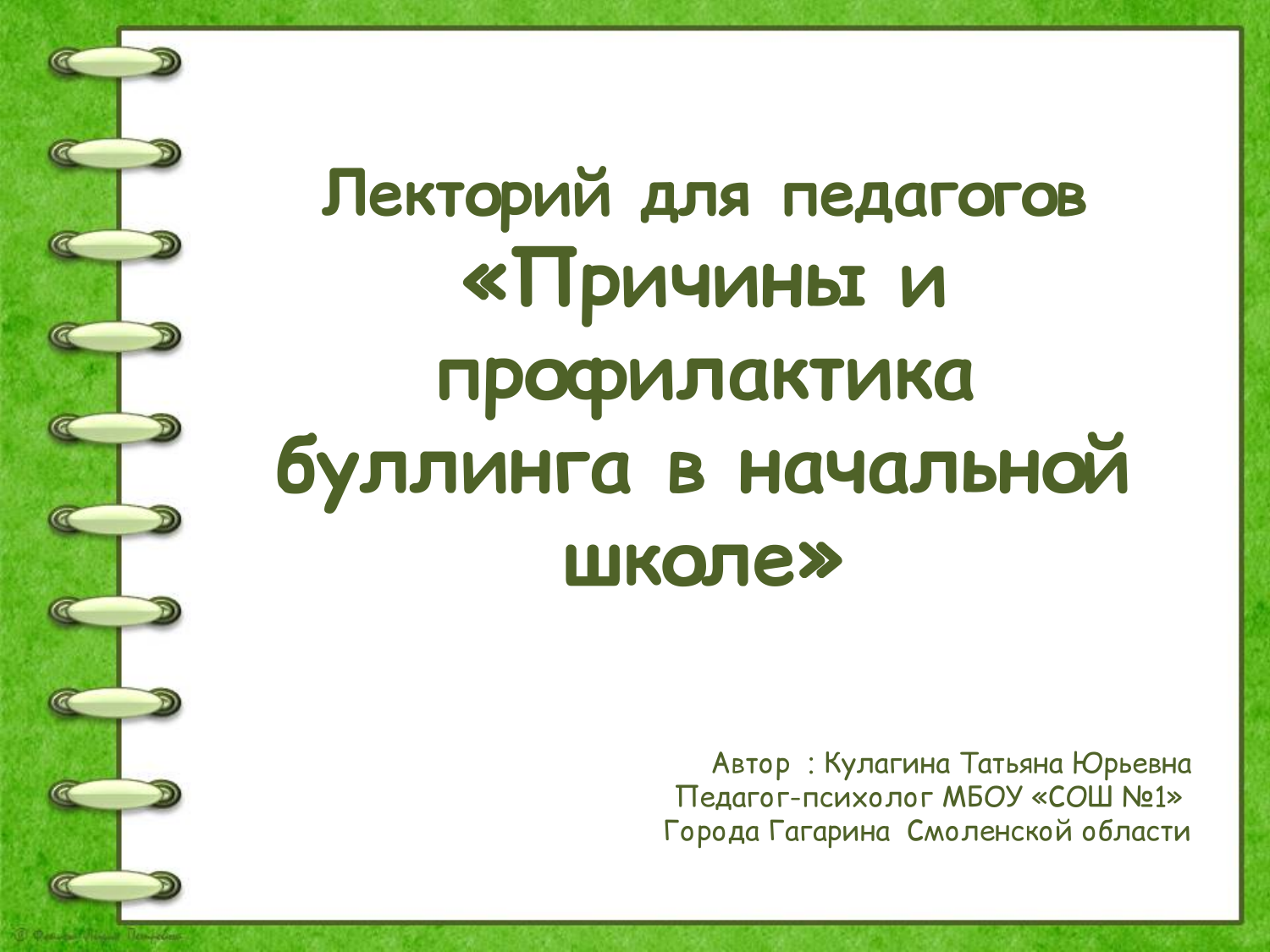

# Лекторий для педагогов «Причины и профилактика буллинга в начальной школе»
Автор  : Кулагина Татьяна Юрьевна
Педагог-психолог МБОУ «СОШ №1»
Города Гагарина  Смоленской области